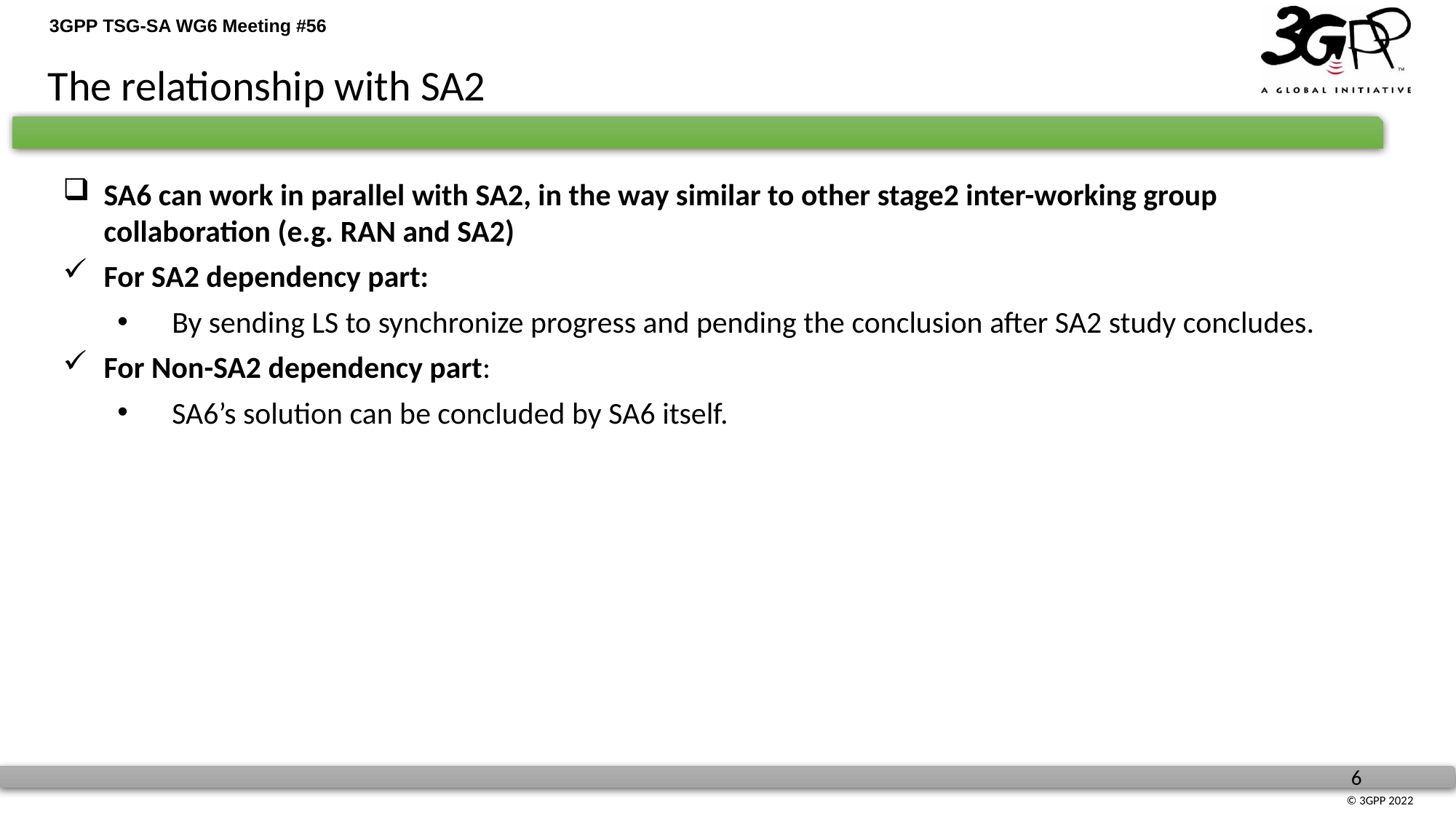

The relationship with SA2
SA6 can work in parallel with SA2, in the way similar to other stage2 inter-working group collaboration (e.g. RAN and SA2)
For SA2 dependency part:
By sending LS to synchronize progress and pending the conclusion after SA2 study concludes.
For Non-SA2 dependency part:
SA6’s solution can be concluded by SA6 itself.